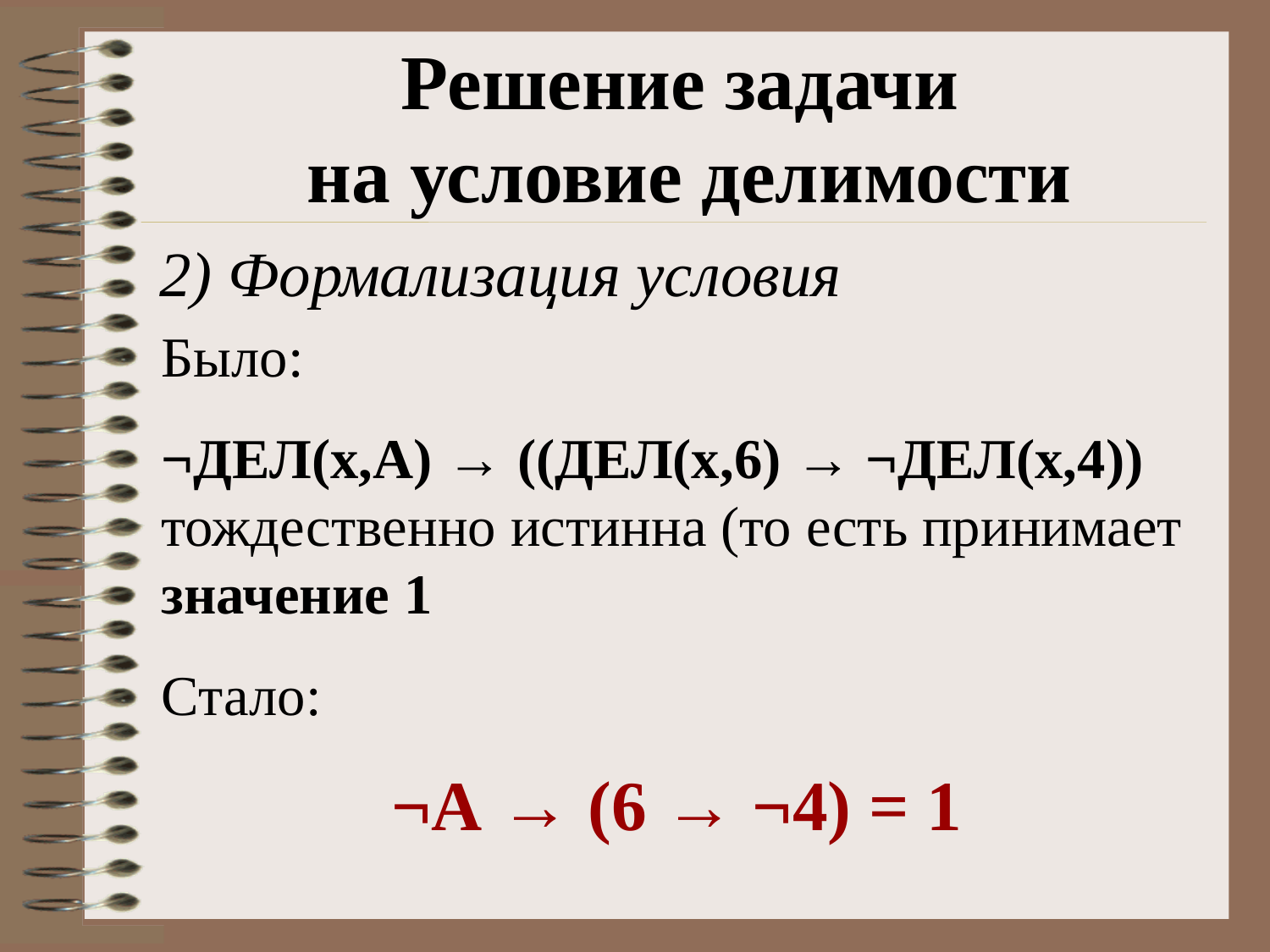

Решение задачи
на условие делимости
2) Формализация условия
Было:

¬ДЕЛ(x,А) → ((ДЕЛ(x,6) → ¬ДЕЛ(x,4))
тождественно истинна (то есть принимает значение 1

Стало:

¬А → (6 → ¬4) = 1